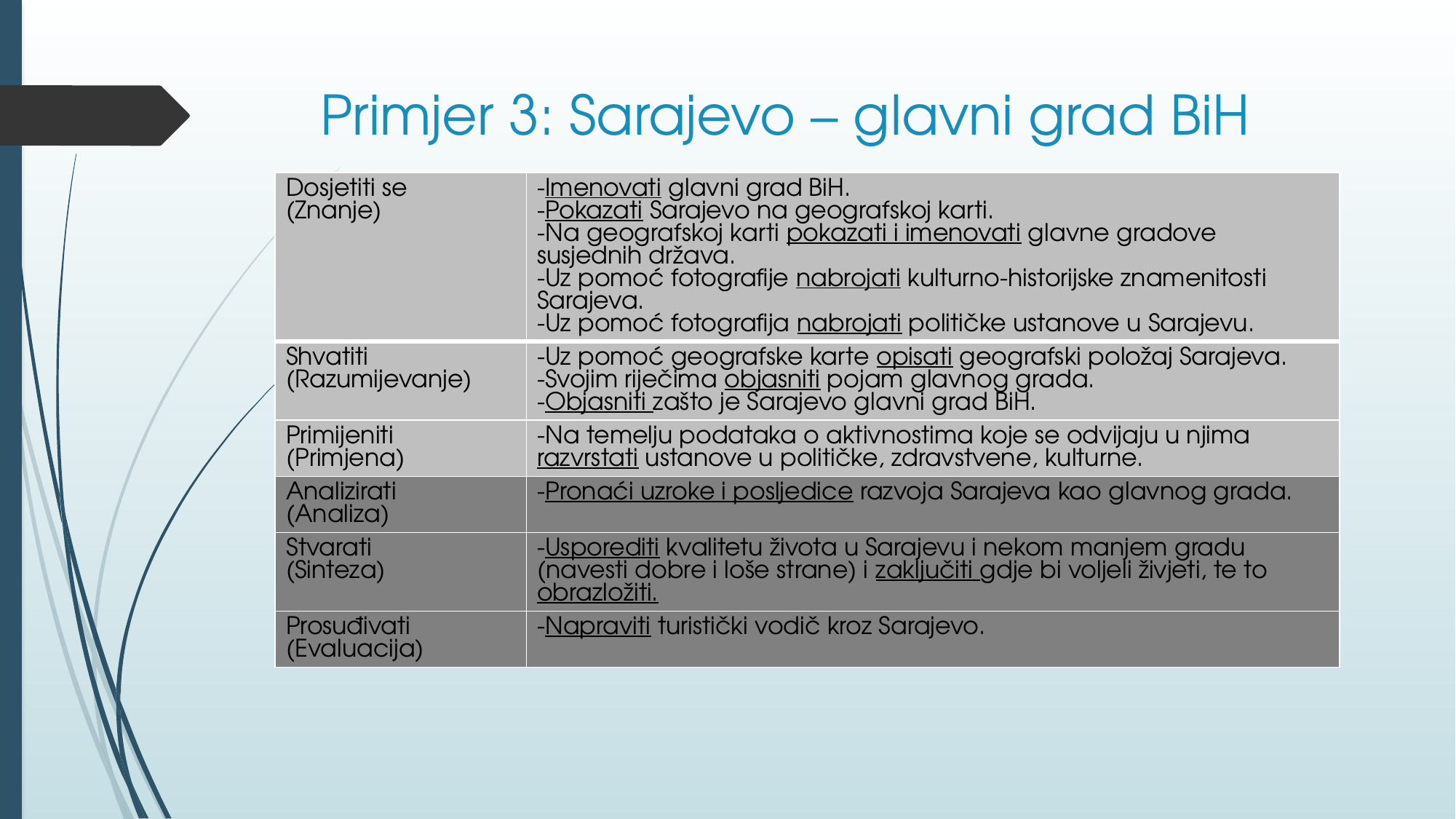

# Primjer 3: Sarajevo – glavni grad BiH
| Dosjetiti se (Znanje) | -Imenovati glavni grad BiH. -Pokazati Sarajevo na geografskoj karti. -Na geografskoj karti pokazati i imenovati glavne gradove susjednih država. -Uz pomoć fotografije nabrojati kulturno-historijske znamenitosti Sarajeva. -Uz pomoć fotografija nabrojati političke ustanove u Sarajevu. |
| --- | --- |
| Shvatiti (Razumijevanje) | -Uz pomoć geografske karte opisati geografski položaj Sarajeva. -Svojim riječima objasniti pojam glavnog grada. -Objasniti zašto je Sarajevo glavni grad BiH. |
| Primijeniti (Primjena) | -Na temelju podataka o aktivnostima koje se odvijaju u njima razvrstati ustanove u političke, zdravstvene, kulturne. |
| Analizirati (Analiza) | -Pronaći uzroke i posljedice razvoja Sarajeva kao glavnog grada. |
| Stvarati (Sinteza) | -Usporediti kvalitetu života u Sarajevu i nekom manjem gradu (navesti dobre i loše strane) i zaključiti gdje bi voljeli živjeti, te to obrazložiti. |
| Prosuđivati (Evaluacija) | -Napraviti turistički vodič kroz Sarajevo. |